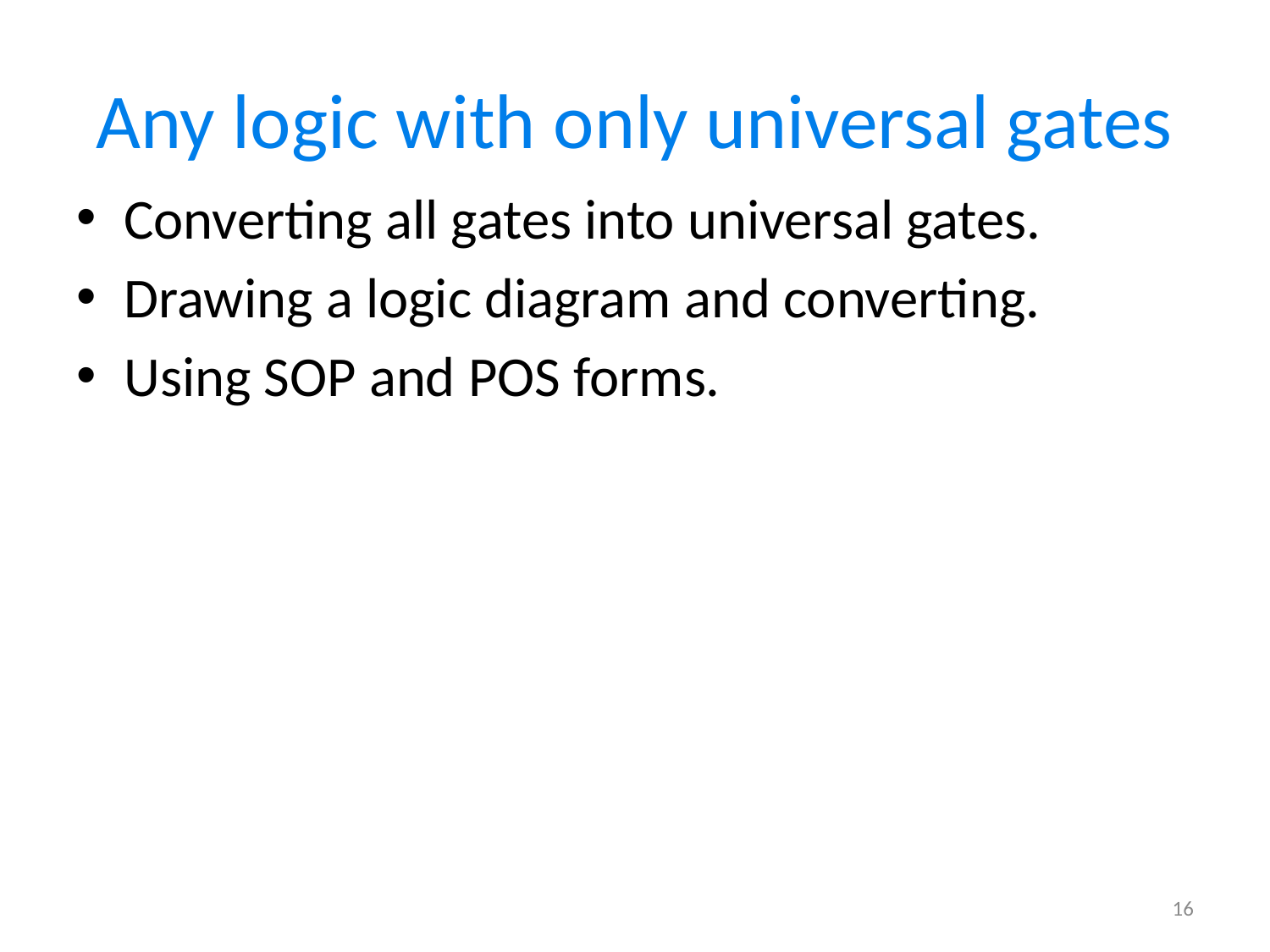

# Any logic with only universal gates
Converting all gates into universal gates.
Drawing a logic diagram and converting.
Using SOP and POS forms.
16